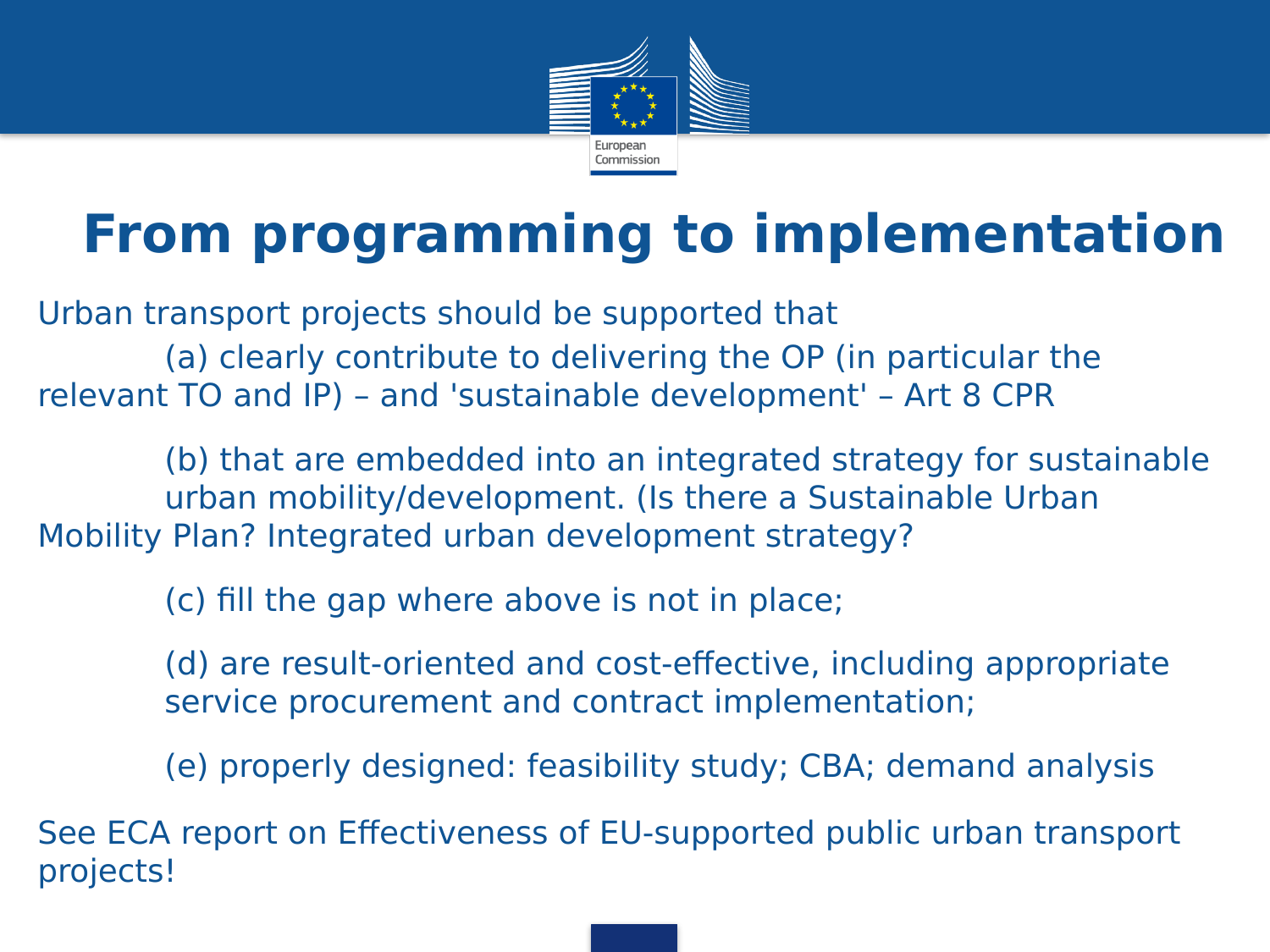

# From programming to implementation
Urban transport projects should be supported that
	(a) clearly contribute to delivering the OP (in particular the 	relevant TO and IP) – and 'sustainable development' – Art 8 CPR

	(b) that are embedded into an integrated strategy for sustainable 	urban mobility/development. (Is there a Sustainable Urban 	Mobility Plan? Integrated urban development strategy?

	(c) fill the gap where above is not in place;

	(d) are result-oriented and cost-effective, including appropriate 	service procurement and contract implementation;

	(e) properly designed: feasibility study; CBA; demand analysis

See ECA report on Effectiveness of EU-supported public urban transport projects!